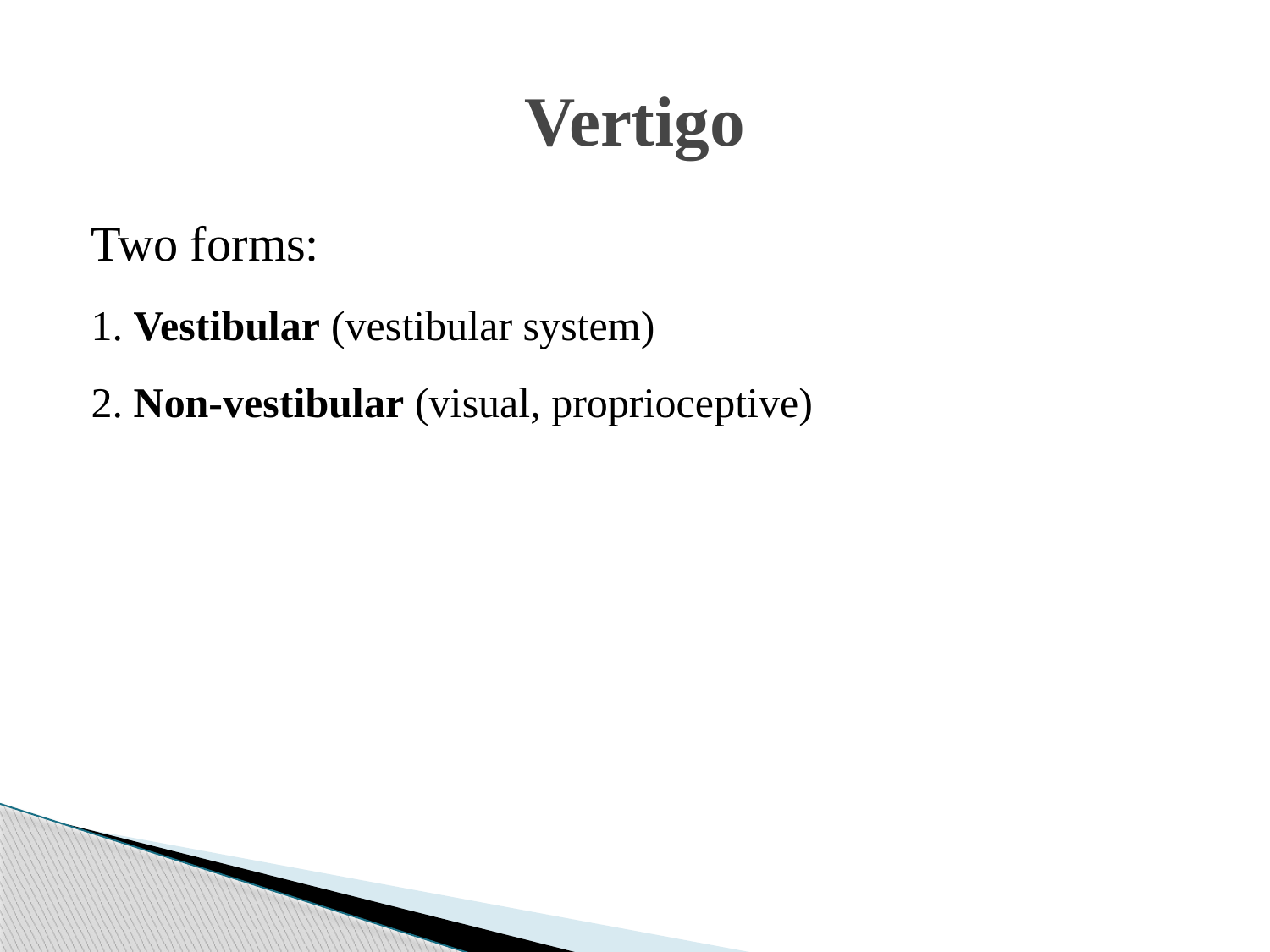

# Vertigo
Two forms:
1. Vestibular (vestibular system)
2. Non-vestibular (visual, proprioceptive)